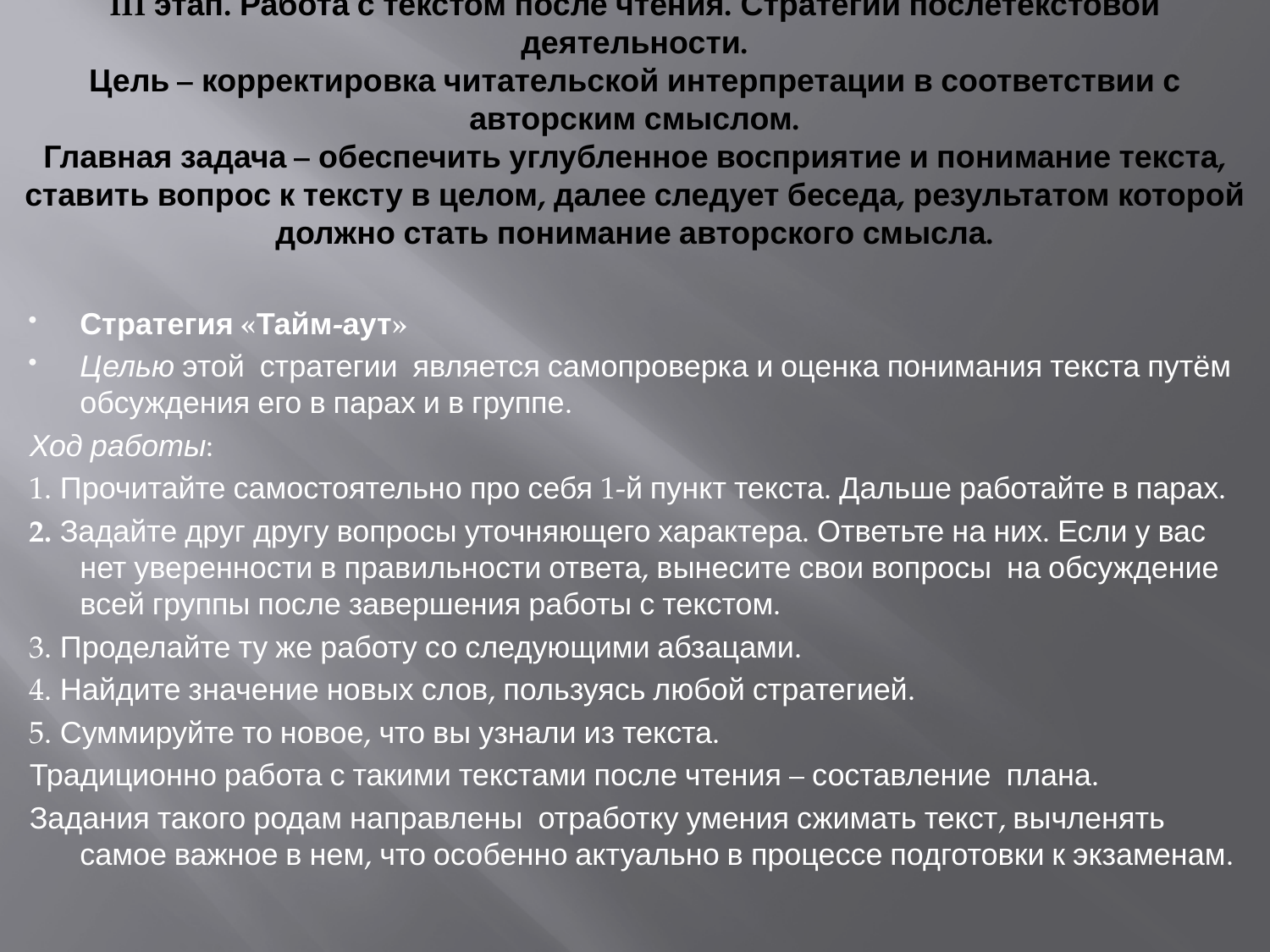

# III этап. Работа с текстом после чтения. Стратегии послетекстовой деятельности. Цель – корректировка читательской интерпретации в соответствии с авторским смыслом. Главная задача – обеспечить углубленное восприятие и понимание текста, ставить вопрос к тексту в целом, далее следует беседа, результатом которой должно стать понимание авторского смысла.
Стратегия «Тайм-аут»
Целью этой  стратегии  является самопроверка и оценка понимания текста путём обсуждения его в парах и в группе.
Ход работы:
1. Прочитайте самостоятельно про себя 1-й пункт текста. Дальше работайте в парах.
2. Задайте друг другу вопросы уточняющего характера. Ответьте на них. Если у вас нет уверенности в правильности ответа, вынесите свои вопросы  на обсуждение всей группы после завершения работы с текстом.
3. Проделайте ту же работу со следующими абзацами.
4. Найдите значение новых слов, пользуясь любой стратегией.
5. Суммируйте то новое, что вы узнали из текста.
Традиционно работа с такими текстами после чтения – составление  плана.
Задания такого родам направлены  отработку умения сжимать текст, вычленять самое важное в нем, что особенно актуально в процессе подготовки к экзаменам.